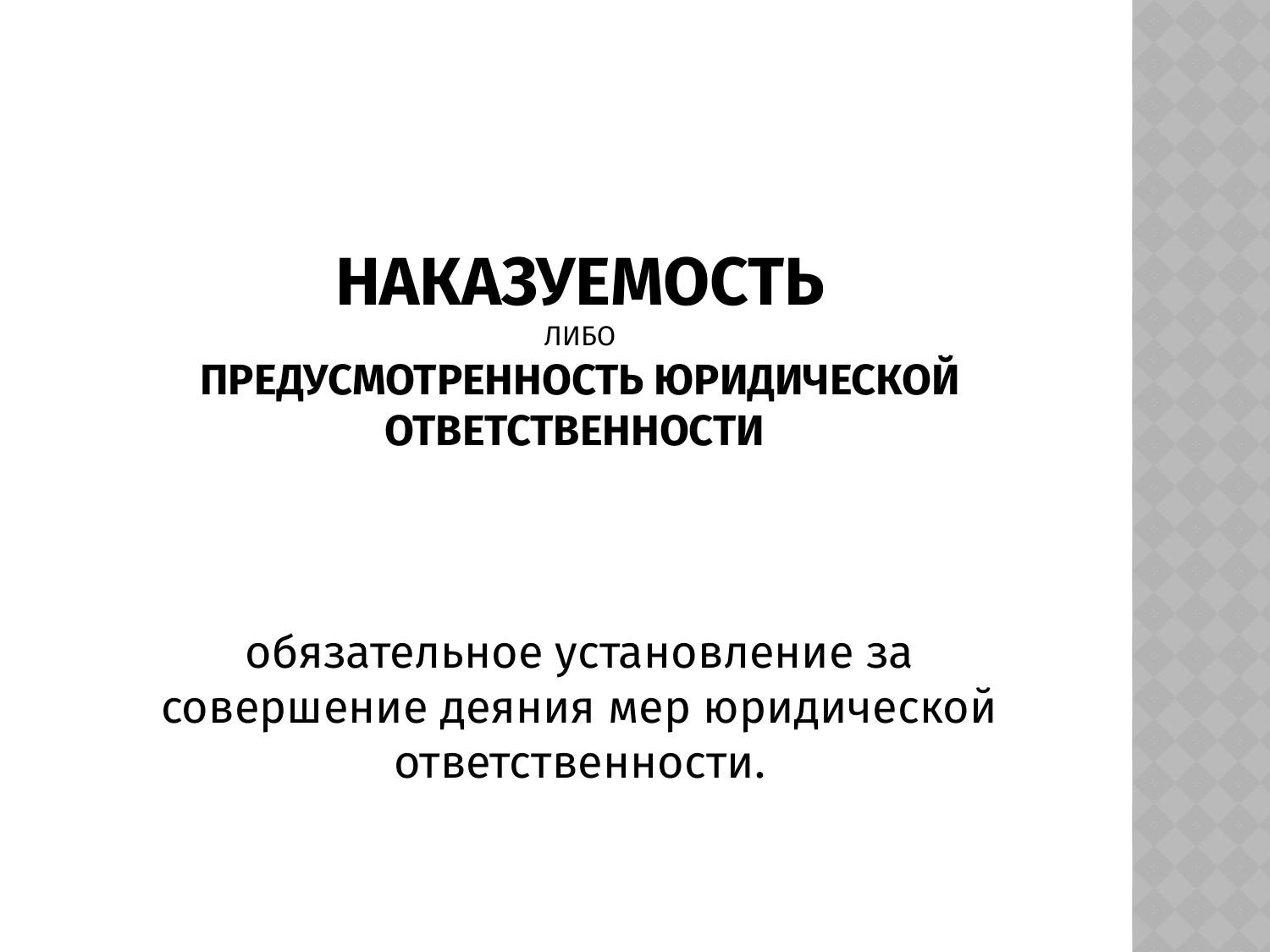

# наказуемость либо Предусмотренность юридической ответственности
обязательное установление за совершение деяния мер юридической ответственности.